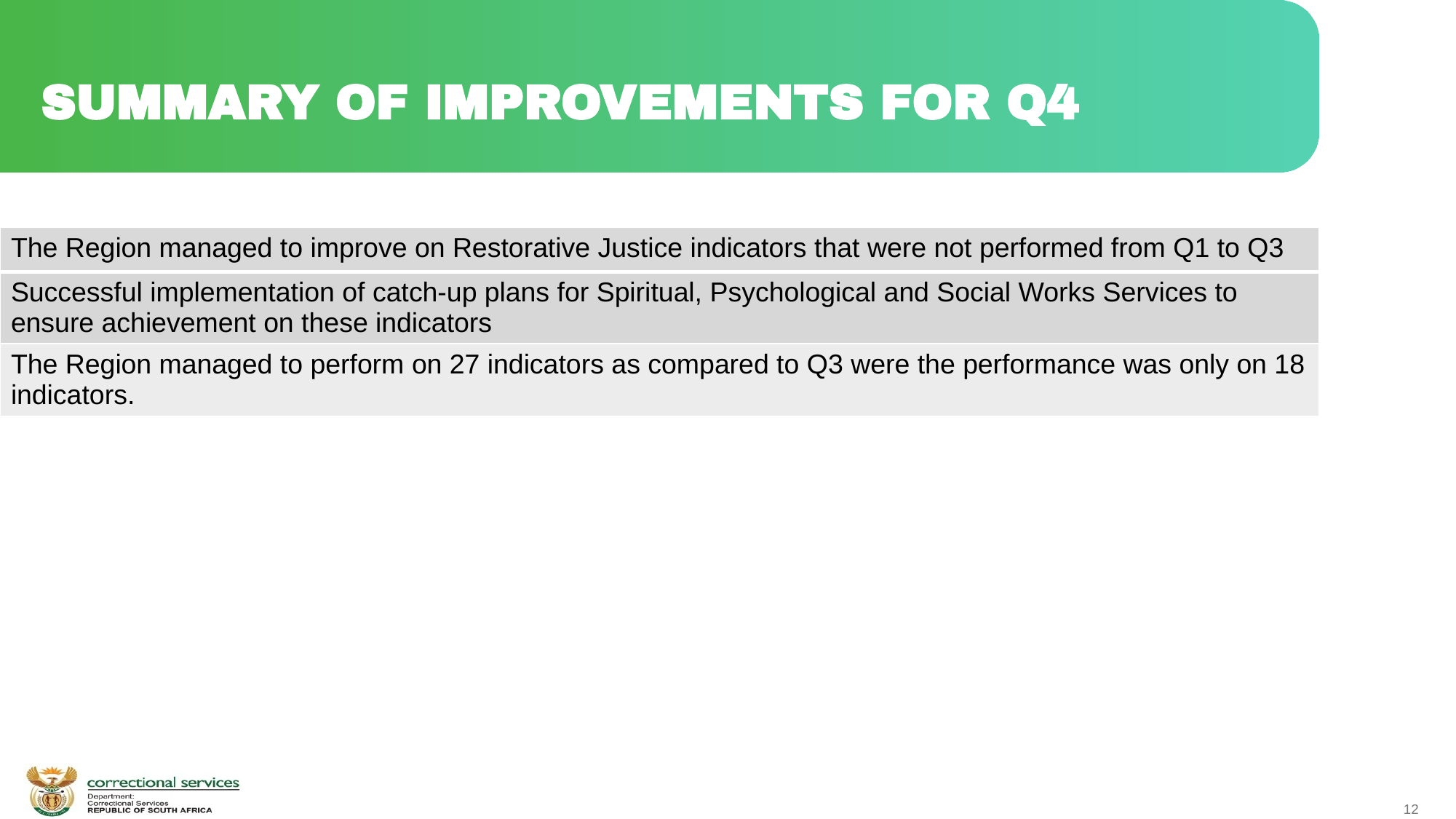

SUMMARY OF IMPROVEMENTS FOR Q4
| The Region managed to improve on Restorative Justice indicators that were not performed from Q1 to Q3 |
| --- |
| Successful implementation of catch-up plans for Spiritual, Psychological and Social Works Services to ensure achievement on these indicators |
| The Region managed to perform on 27 indicators as compared to Q3 were the performance was only on 18 indicators. |